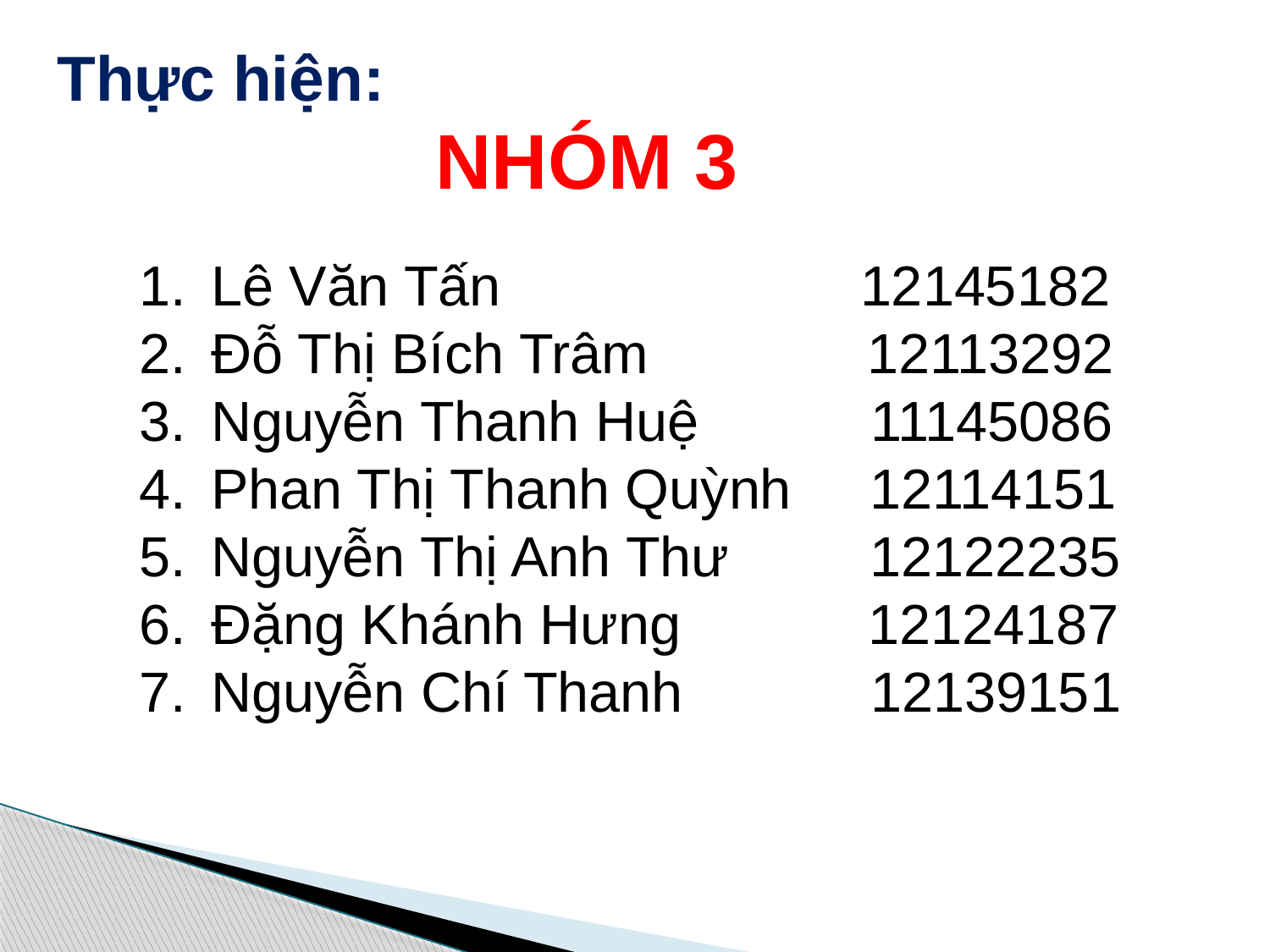

Thực hiện:
NHÓM 3
Lê Văn Tấn                       12145182
Đỗ Thị Bích Trâm              12113292
Nguyễn Thanh Huệ           11145086
Phan Thị Thanh Quỳnh     12114151
Nguyễn Thị Anh Thư         12122235
Đặng Khánh Hưng            12124187
Nguyễn Chí Thanh            12139151